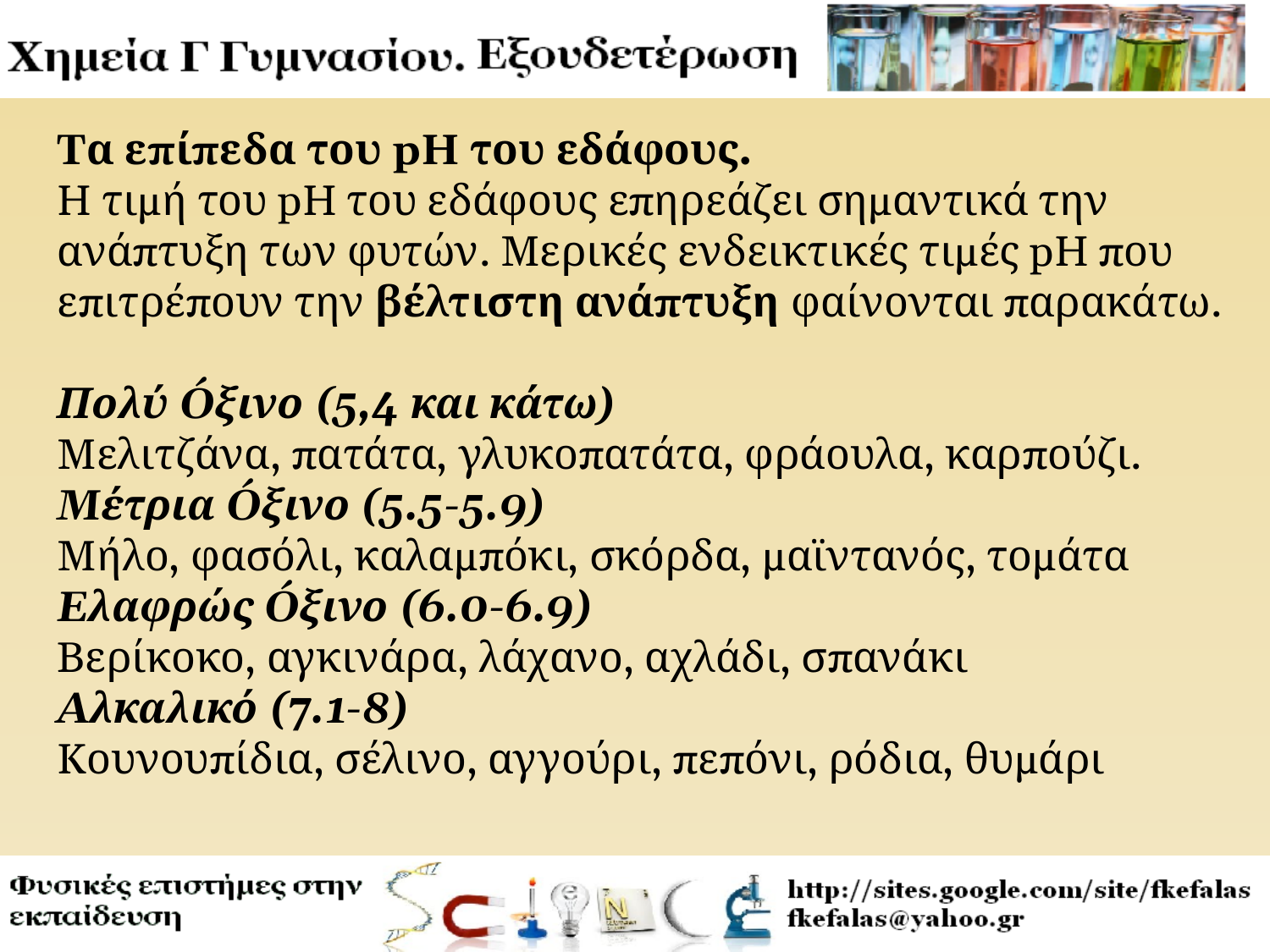

Τα επίπεδα του pH του εδάφους.
H τιμή του pH του εδάφους επηρεάζει σημαντικά την ανάπτυξη των φυτών. Μερικές ενδεικτικές τιμές pH που επιτρέπουν την βέλτιστη ανάπτυξη φαίνονται παρακάτω.

Πολύ Όξινο (5,4 και κάτω)
Μελιτζάνα, πατάτα, γλυκοπατάτα, φράουλα, καρπούζι.
Μέτρια Όξινο (5.5-5.9)
Μήλο, φασόλι, καλαμπόκι, σκόρδα, μαϊντανός, τομάτα
Ελαφρώς Όξινο (6.0-6.9)
Βερίκοκο, αγκινάρα, λάχανο, αχλάδι, σπανάκι
Αλκαλικό (7.1-8)
Κουνουπίδια, σέλινο, αγγούρι, πεπόνι, ρόδια, θυμάρι